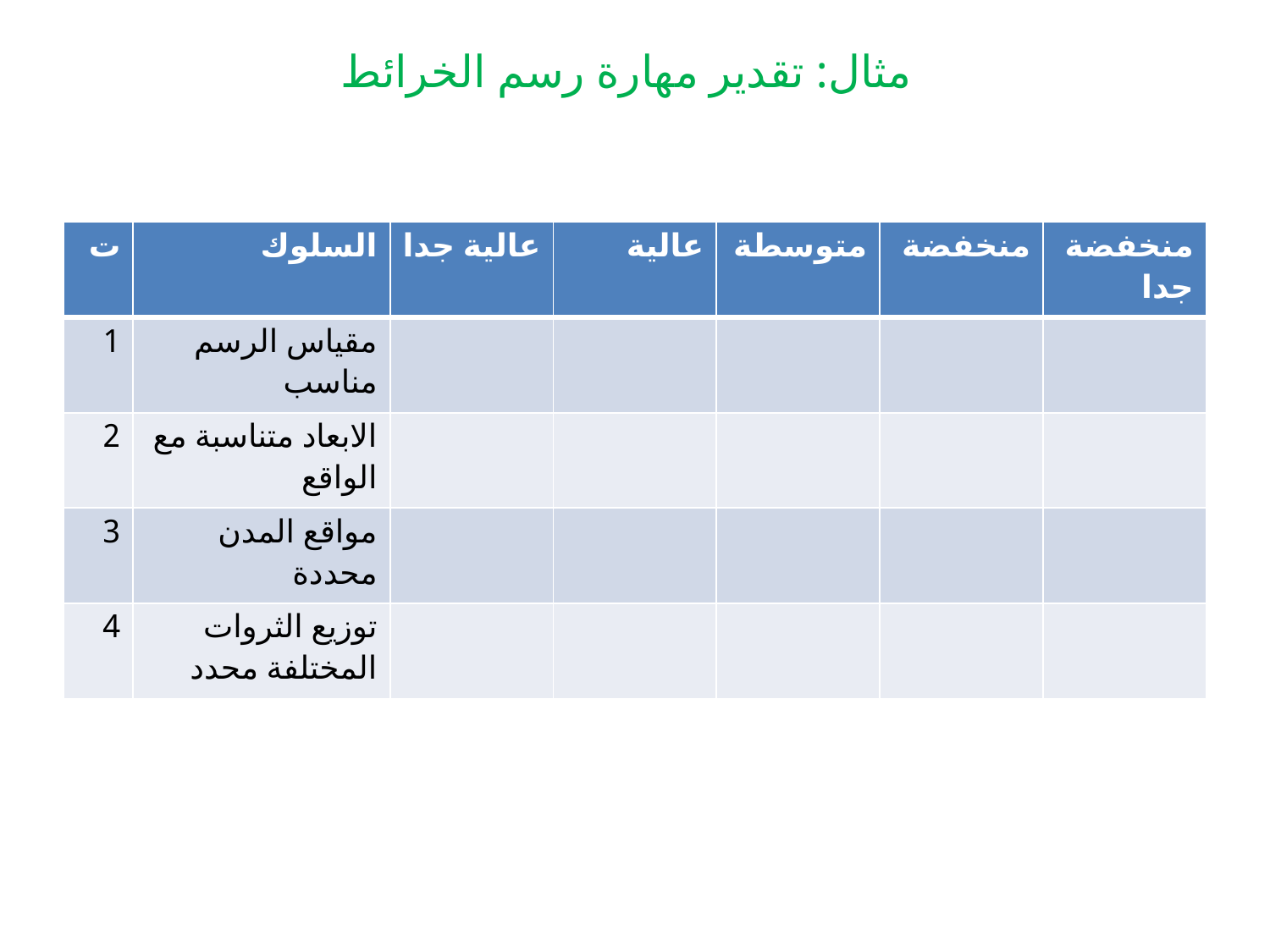

# مثال: تقدير مهارة رسم الخرائط
| ت | السلوك | عالية جدا | عالية | متوسطة | منخفضة | منخفضة جدا |
| --- | --- | --- | --- | --- | --- | --- |
| 1 | مقياس الرسم مناسب |  |  |  |  |  |
| 2 | الابعاد متناسبة مع الواقع |  |  |  |  |  |
| 3 | مواقع المدن محددة |  |  |  |  |  |
| 4 | توزيع الثروات المختلفة محدد |  |  |  |  |  |